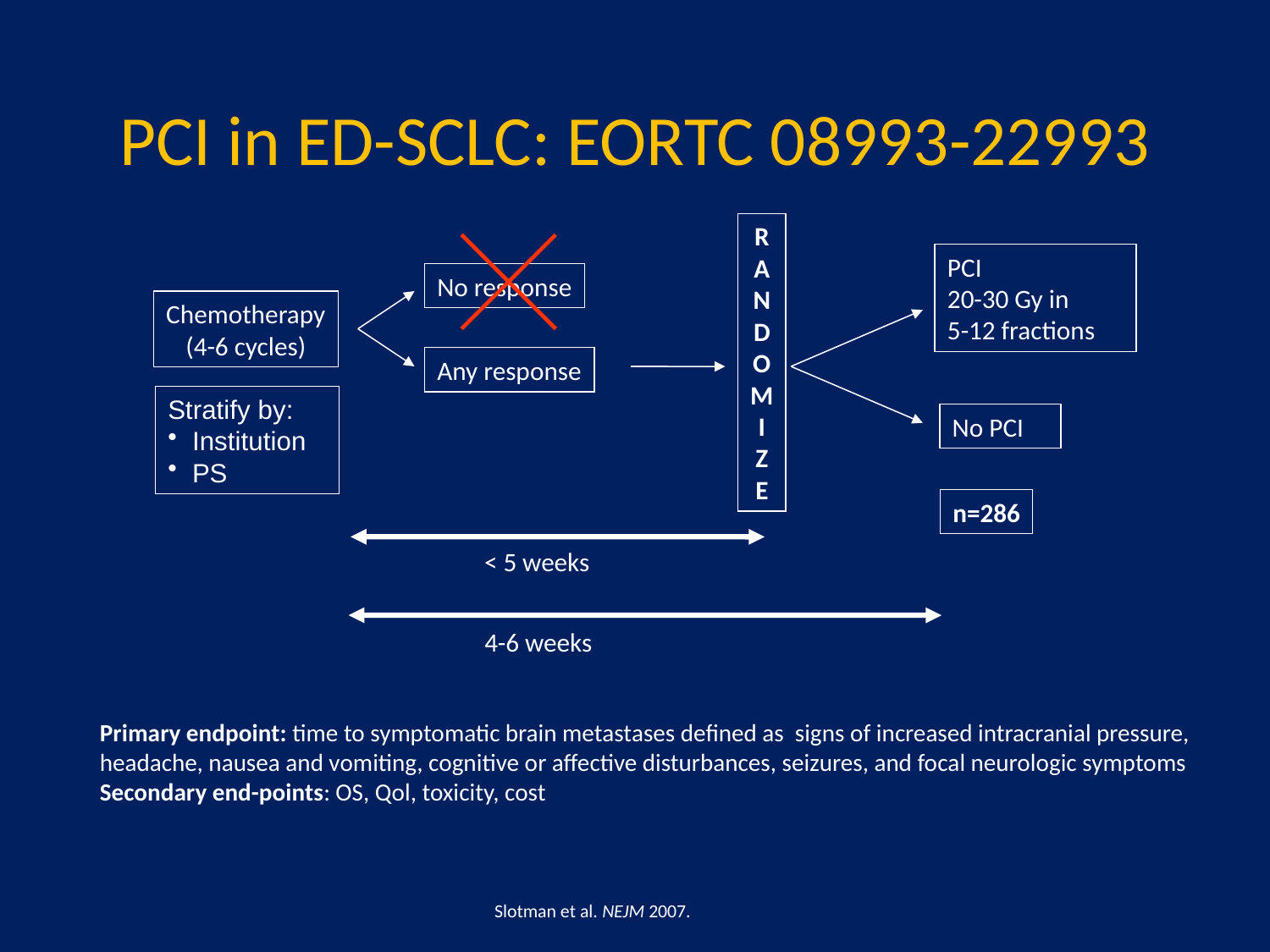

# PCI in ED-SCLC: EORTC 08993-22993
R
A
N
D
O
M
I
Z
E

PCI
20-30 Gy in
5-12 fractions
No response

Chemotherapy
(4-6 cycles)

Any response

Stratify by:
Institution
PS
No PCI
n=286

< 5 weeks

4-6 weeks
Primary endpoint: time to symptomatic brain metastases defined as  signs of increased intracranial pressure, headache, nausea and vomiting, cognitive or affective disturbances, seizures, and focal neurologic symptoms
Secondary end-points: OS, Qol, toxicity, cost
Slotman et al. NEJM 2007.